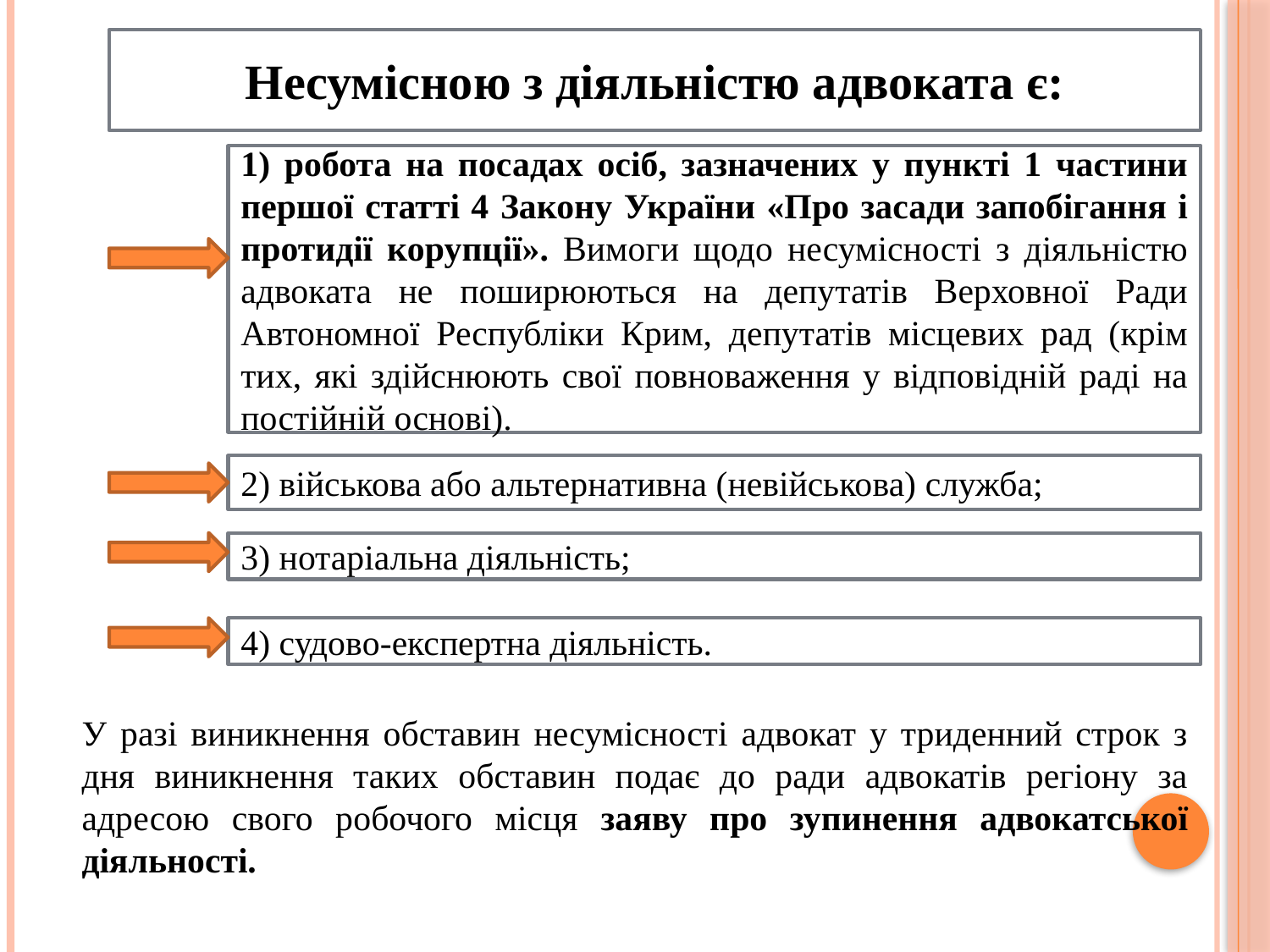

Несумісною з діяльністю адвоката є:
1) робота на посадах осіб, зазначених у пункті 1 частини першої статті 4 Закону України «Про засади запобігання і протидії корупції». Вимоги щодо несумісності з діяльністю адвоката не поширюються на депутатів Верховної Ради Автономної Республіки Крим, депутатів місцевих рад (крім тих, які здійснюють свої повноваження у відповідній раді на постійній основі).

2) військова або альтернативна (невійськова) служба;

3) нотаріальна діяльність;

4) судово-експертна діяльність.
У разі виникнення обставин несумісності адвокат у триденний строк з дня виникнення таких обставин подає до ради адвокатів регіону за адресою свого робочого місця заяву про зупинення адвокатської діяльності.